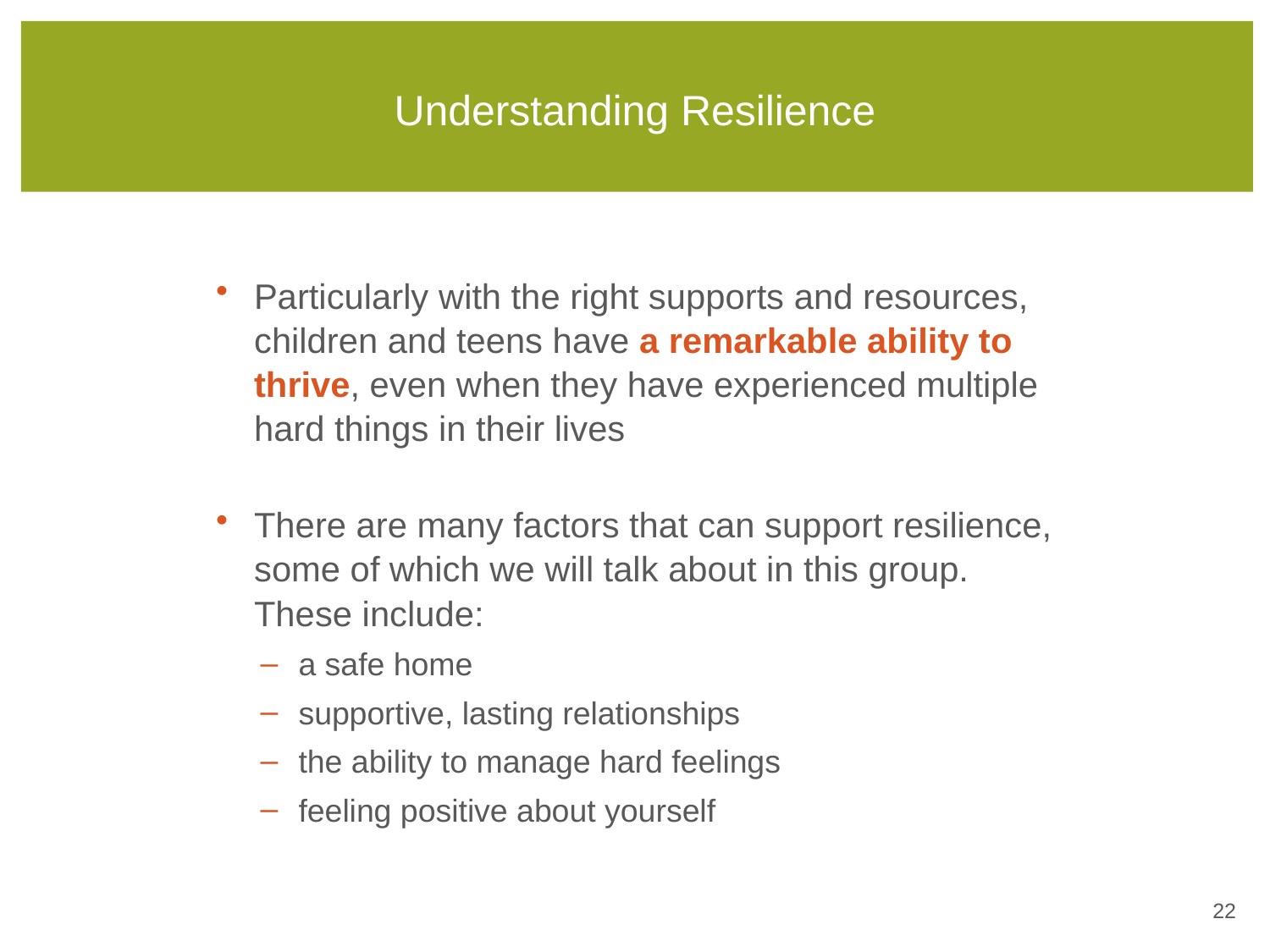

# Understanding Resilience
Particularly with the right supports and resources, children and teens have a remarkable ability to thrive, even when they have experienced multiple hard things in their lives
There are many factors that can support resilience, some of which we will talk about in this group. These include:
a safe home
supportive, lasting relationships
the ability to manage hard feelings
feeling positive about yourself

22